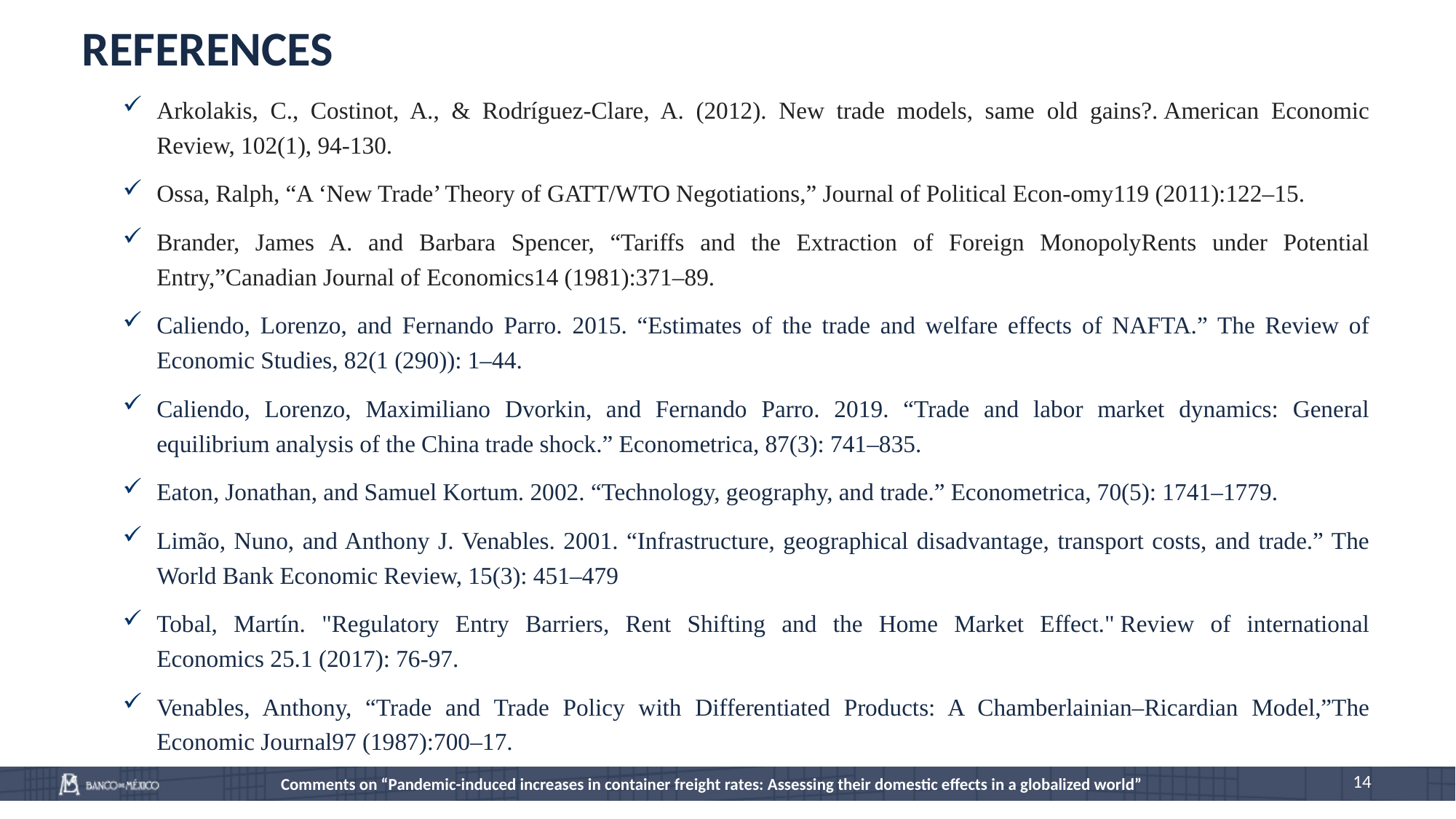

# REFERENCES
Arkolakis, C., Costinot, A., & Rodríguez-Clare, A. (2012). New trade models, same old gains?. American Economic Review, 102(1), 94-130.
Ossa, Ralph, “A ‘New Trade’ Theory of GATT/WTO Negotiations,” Journal of Political Econ-omy119 (2011):122–15.
Brander, James A. and Barbara Spencer, “Tariffs and the Extraction of Foreign MonopolyRents under Potential Entry,”Canadian Journal of Economics14 (1981):371–89.
Caliendo, Lorenzo, and Fernando Parro. 2015. “Estimates of the trade and welfare effects of NAFTA.” The Review of Economic Studies, 82(1 (290)): 1–44.
Caliendo, Lorenzo, Maximiliano Dvorkin, and Fernando Parro. 2019. “Trade and labor market dynamics: General equilibrium analysis of the China trade shock.” Econometrica, 87(3): 741–835.
Eaton, Jonathan, and Samuel Kortum. 2002. “Technology, geography, and trade.” Econometrica, 70(5): 1741–1779.
Limão, Nuno, and Anthony J. Venables. 2001. “Infrastructure, geographical disadvantage, transport costs, and trade.” The World Bank Economic Review, 15(3): 451–479
Tobal, Martín. "Regulatory Entry Barriers, Rent Shifting and the Home Market Effect." Review of international Economics 25.1 (2017): 76-97.
Venables, Anthony, “Trade and Trade Policy with Differentiated Products: A Chamberlainian–Ricardian Model,”The Economic Journal97 (1987):700–17.
14
Comments on “Pandemic-induced increases in container freight rates: Assessing their domestic effects in a globalized world”